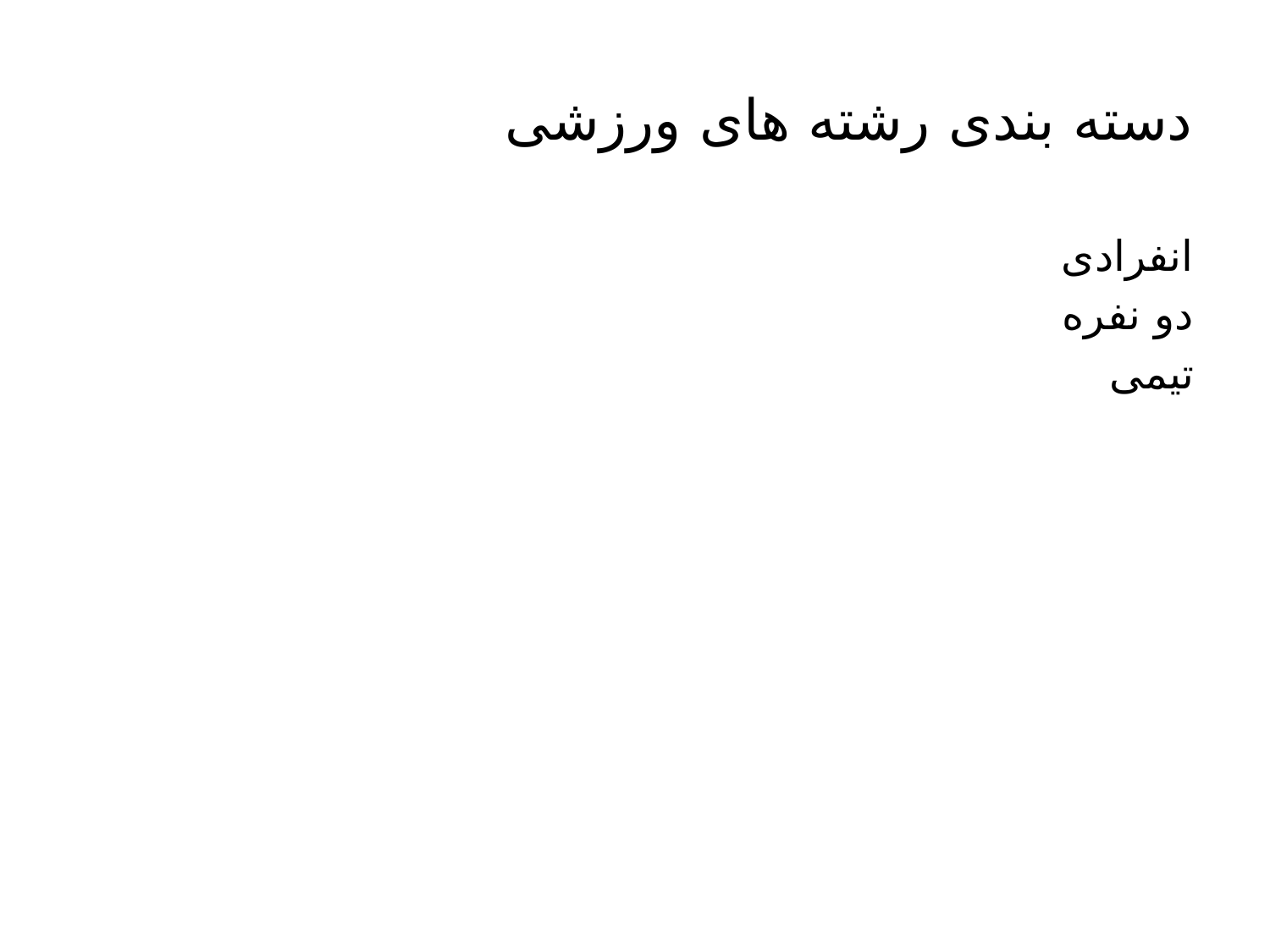

# دسته بندی رشته های ورزشی
انفرادی
دو نفره
تیمی